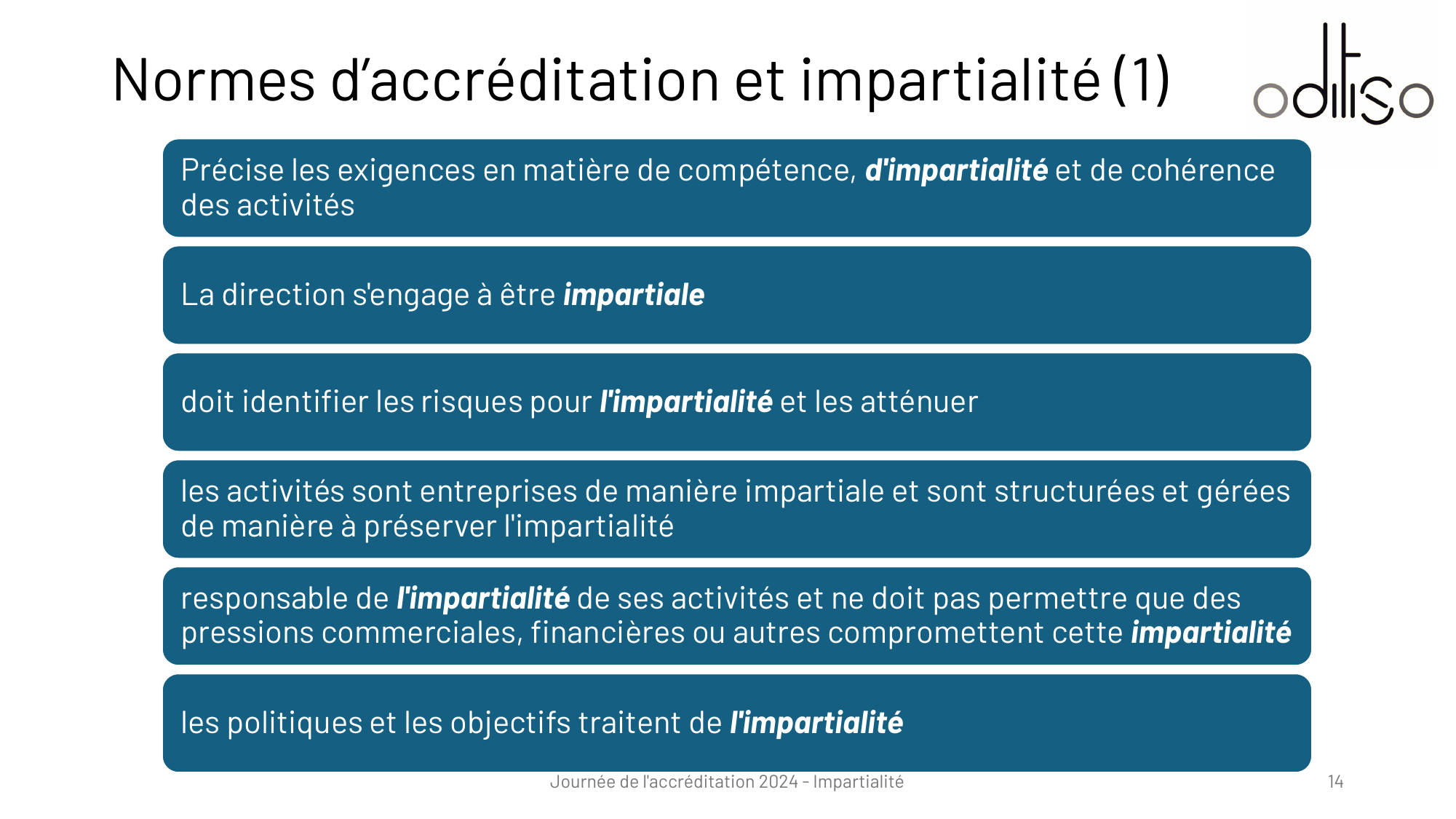

# Normes d’accréditation et impartialité (1)
Précise les exigences en matière de compétence, d'impartialité et de cohérence des activités
La direction s'engage à être impartiale
doit identifier les risques pour l'impartialité et les atténuer
les activités sont entreprises de manière impartiale et sont structurées et gérées de manière à préserver l'impartialité
responsable de l'impartialité de ses activités et ne doit pas permettre que des pressions commerciales, financières ou autres compromettent cette impartialité
les politiques et les objectifs traitent de l'impartialité
Journée de l'accréditation 2024 - Impartialité
14